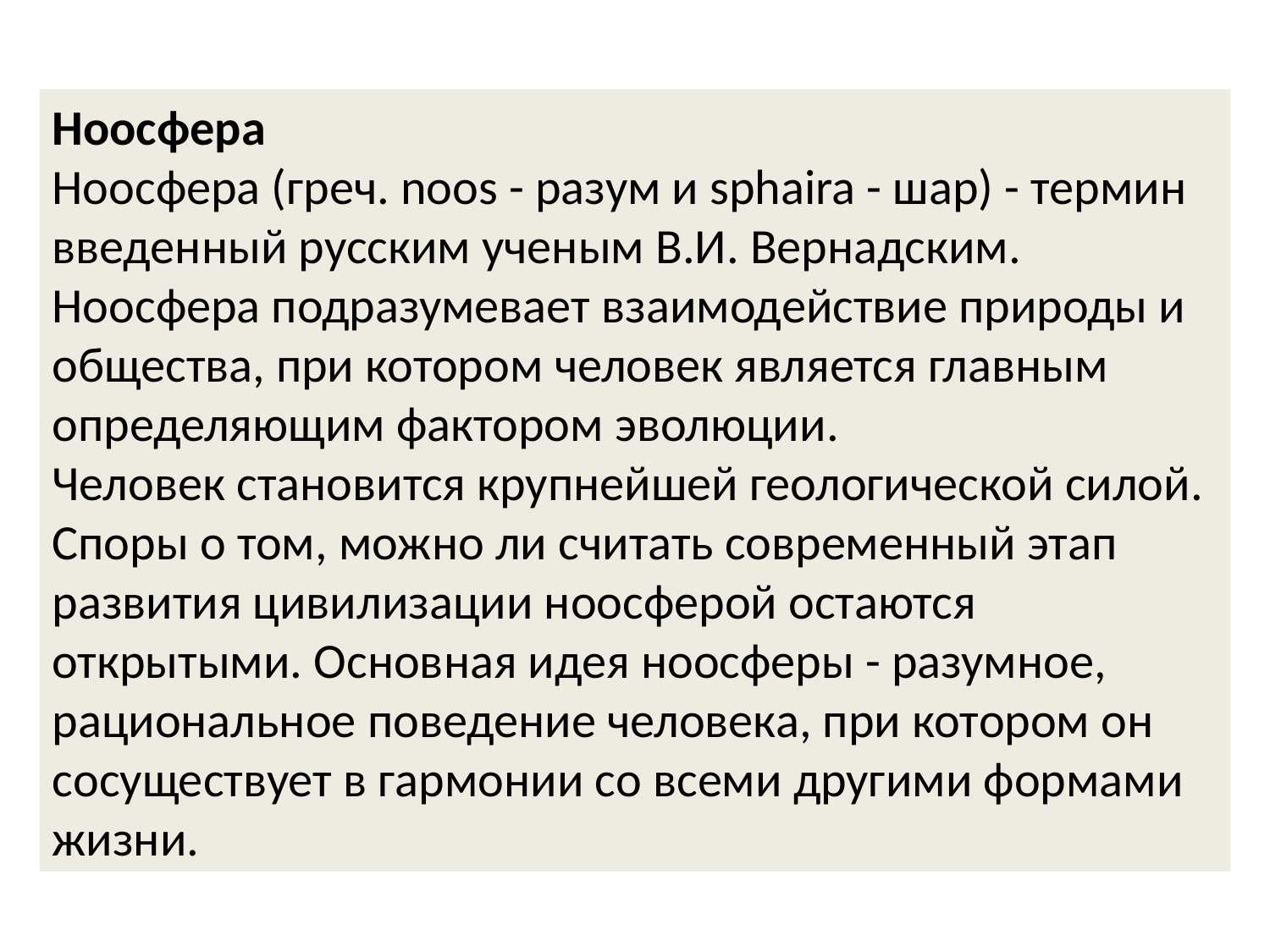

Ноосфера
Ноосфера (греч. noos - разум и sphaira - шар) - термин введенный русским ученым В.И. Вернадским. Ноосфера подразумевает взаимодействие природы и общества, при котором человек является главным определяющим фактором эволюции.
Человек становится крупнейшей геологической силой.
Споры о том, можно ли считать современный этап развития цивилизации ноосферой остаются открытыми. Основная идея ноосферы - разумное, рациональное поведение человека, при котором он сосуществует в гармонии со всеми другими формами жизни.